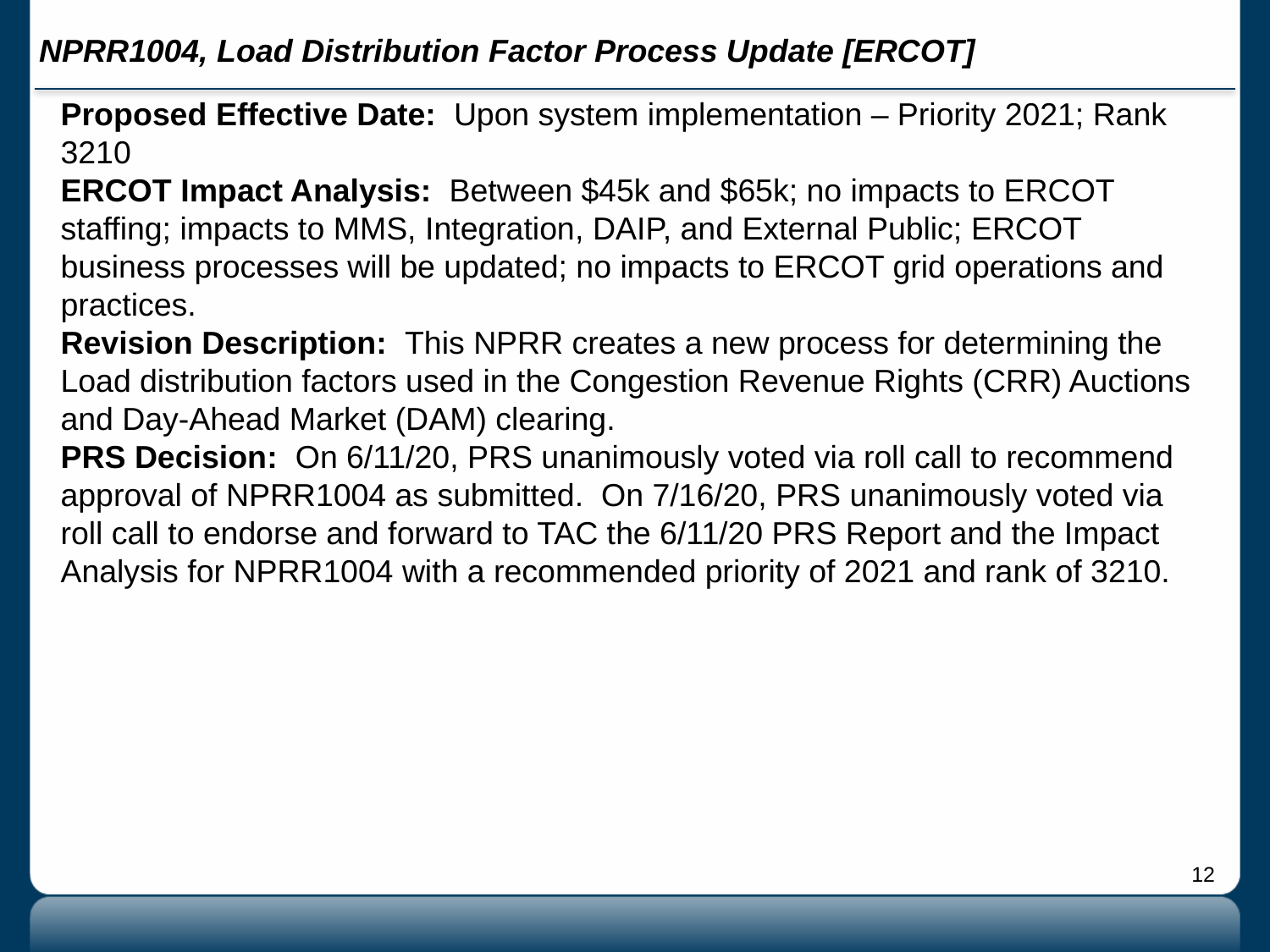

# NPRR1004, Load Distribution Factor Process Update [ERCOT]
Proposed Effective Date:  Upon system implementation – Priority 2021; Rank 3210
ERCOT Impact Analysis:  Between $45k and $65k; no impacts to ERCOT staffing; impacts to MMS, Integration, DAIP, and External Public; ERCOT business processes will be updated; no impacts to ERCOT grid operations and practices.
Revision Description:  This NPRR creates a new process for determining the Load distribution factors used in the Congestion Revenue Rights (CRR) Auctions and Day-Ahead Market (DAM) clearing.
PRS Decision:  On 6/11/20, PRS unanimously voted via roll call to recommend approval of NPRR1004 as submitted.  On 7/16/20, PRS unanimously voted via roll call to endorse and forward to TAC the 6/11/20 PRS Report and the Impact Analysis for NPRR1004 with a recommended priority of 2021 and rank of 3210.